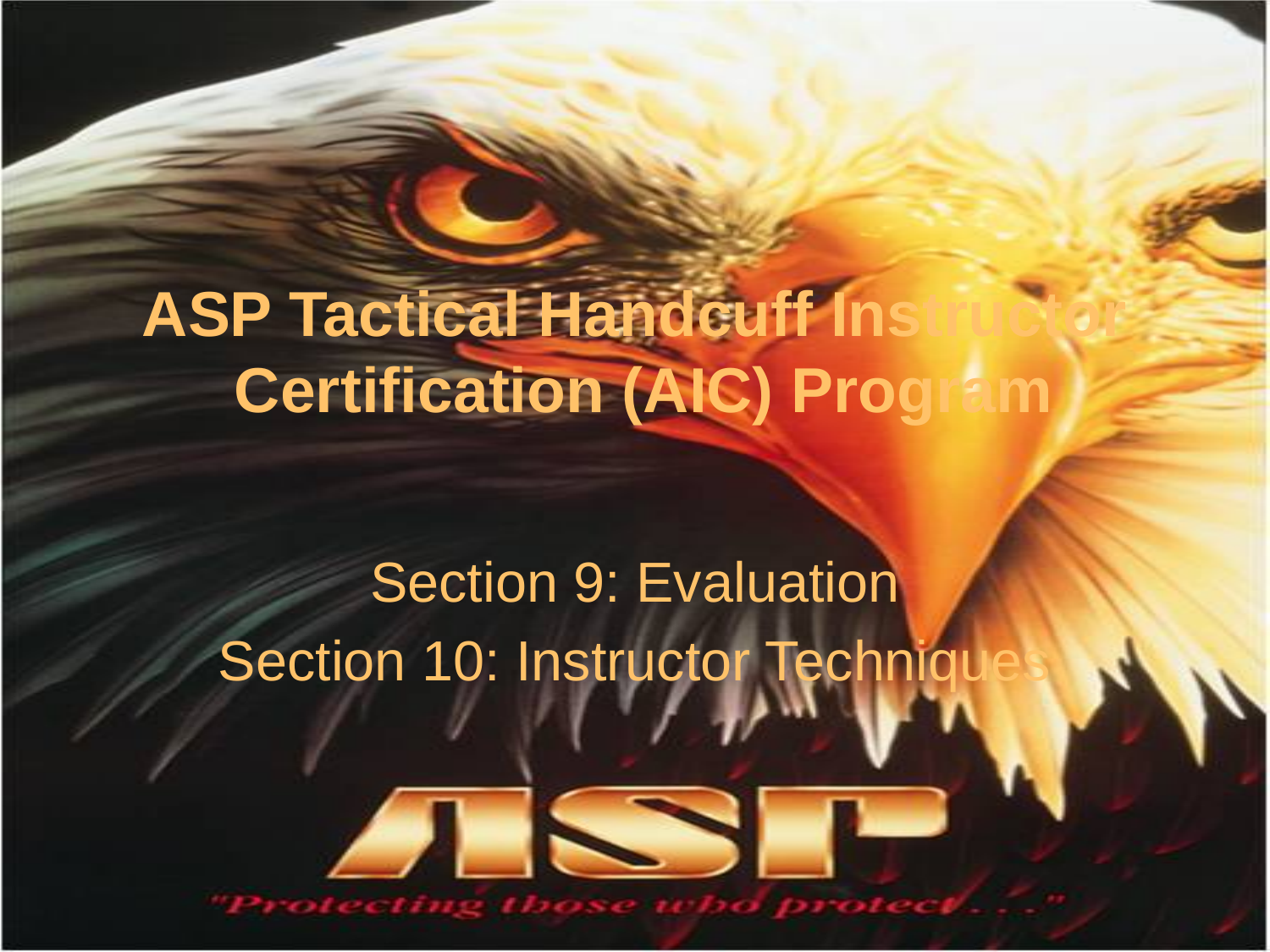

# ASP Tactical Handcuff Instructor Certification (AIC) Program
Section 9: Evaluation
Section 10: Instructor Techniques